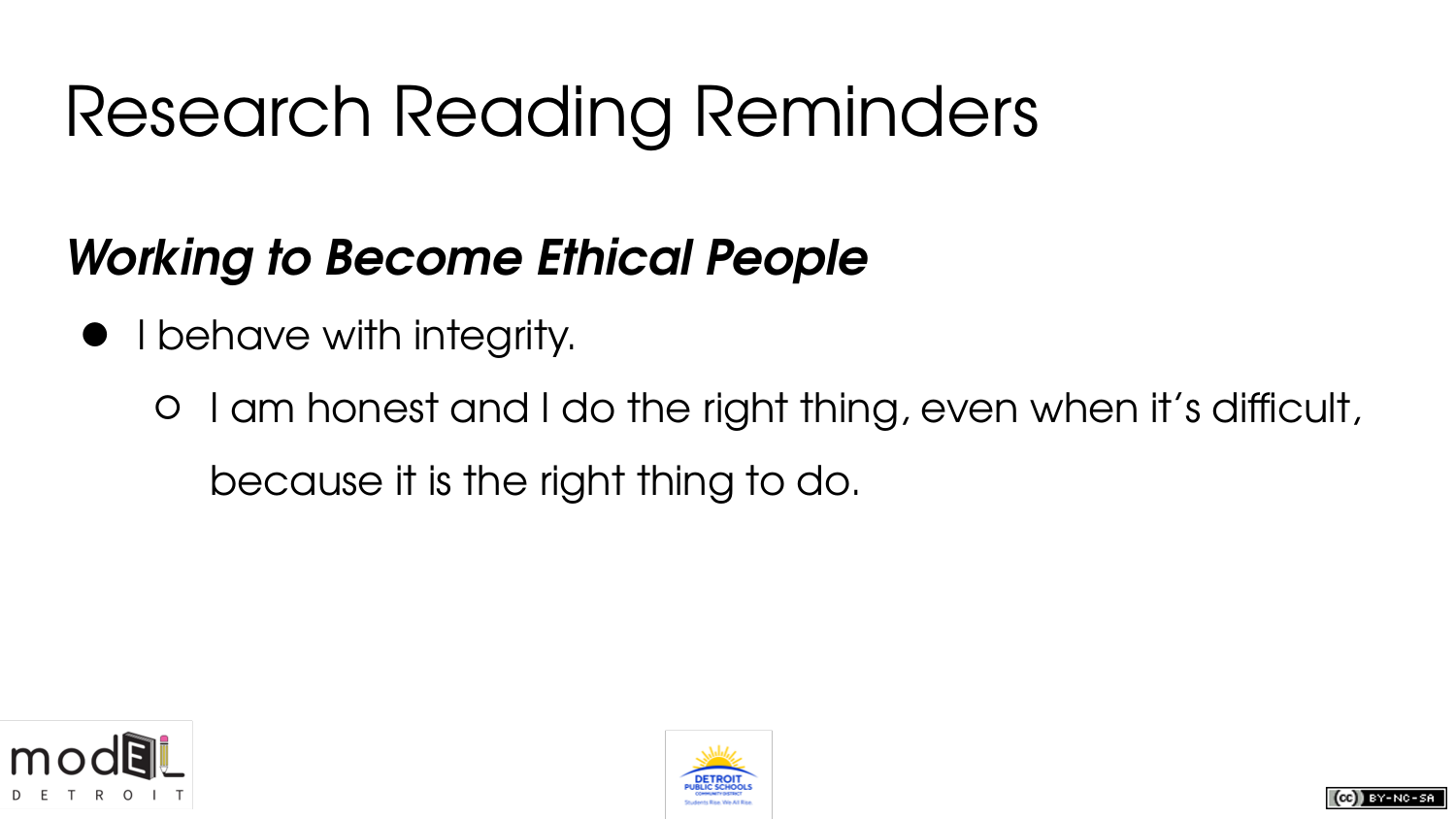

# Research Reading Reminders
Working to Become Ethical People
I behave with integrity.
I am honest and I do the right thing, even when it’s difficult, because it is the right thing to do.